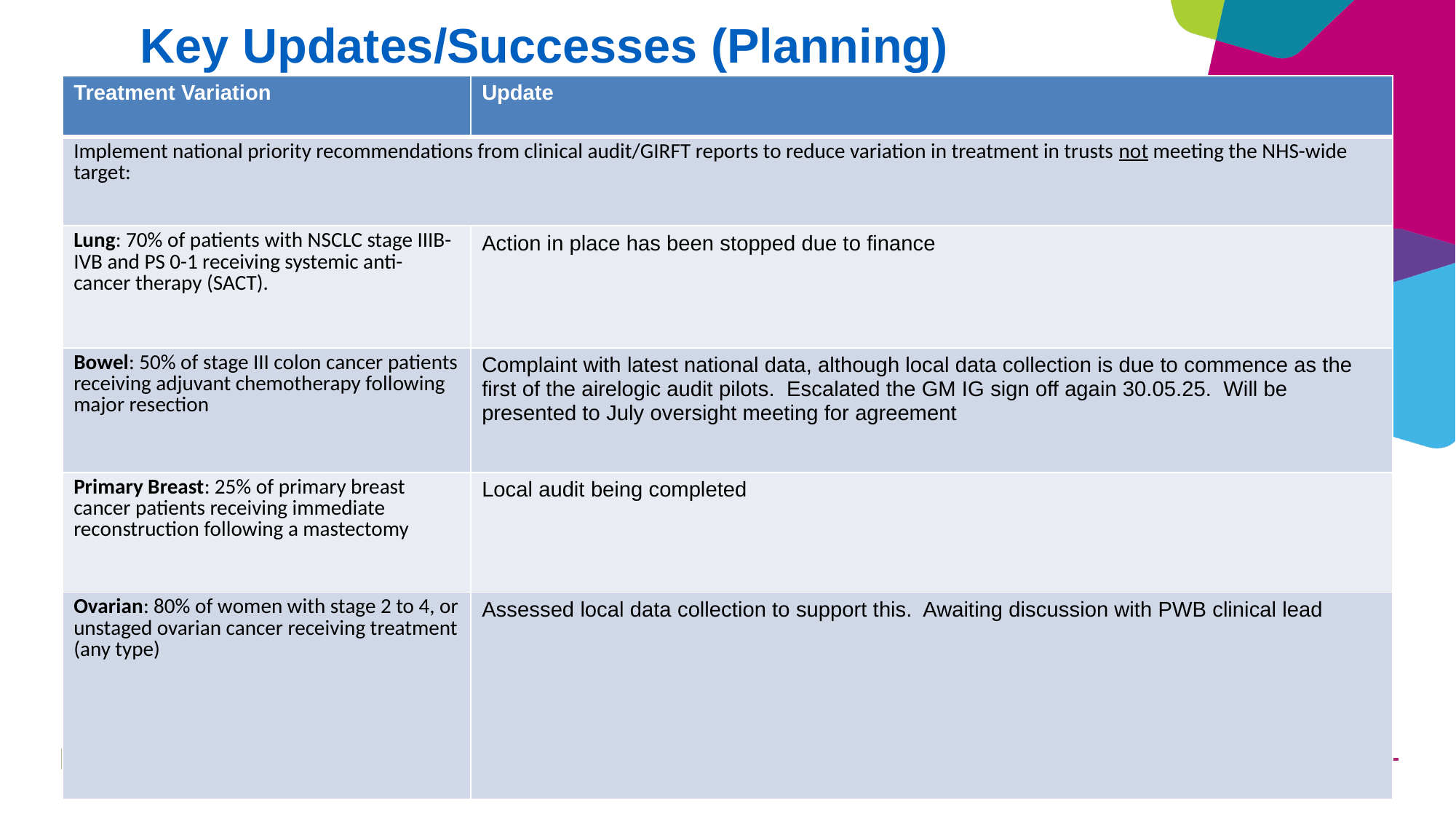

Key Updates/Successes (Planning)
| Treatment Variation | Update |
| --- | --- |
| Implement national priority recommendations from clinical audit/GIRFT reports to reduce variation in treatment in trusts not meeting the NHS-wide target: |  |
| Lung: 70% of patients with NSCLC stage IIIB-IVB and PS 0-1 receiving systemic anti-cancer therapy (SACT). | Action in place has been stopped due to finance |
| Bowel: 50% of stage III colon cancer patients receiving adjuvant chemotherapy following major resection | Complaint with latest national data, although local data collection is due to commence as the first of the airelogic audit pilots. Escalated the GM IG sign off again 30.05.25. Will be presented to July oversight meeting for agreement |
| Primary Breast: 25% of primary breast cancer patients receiving immediate reconstruction following a mastectomy | Local audit being completed |
| Ovarian: 80% of women with stage 2 to 4, or unstaged ovarian cancer receiving treatment (any type) | Assessed local data collection to support this. Awaiting discussion with PWB clinical lead |